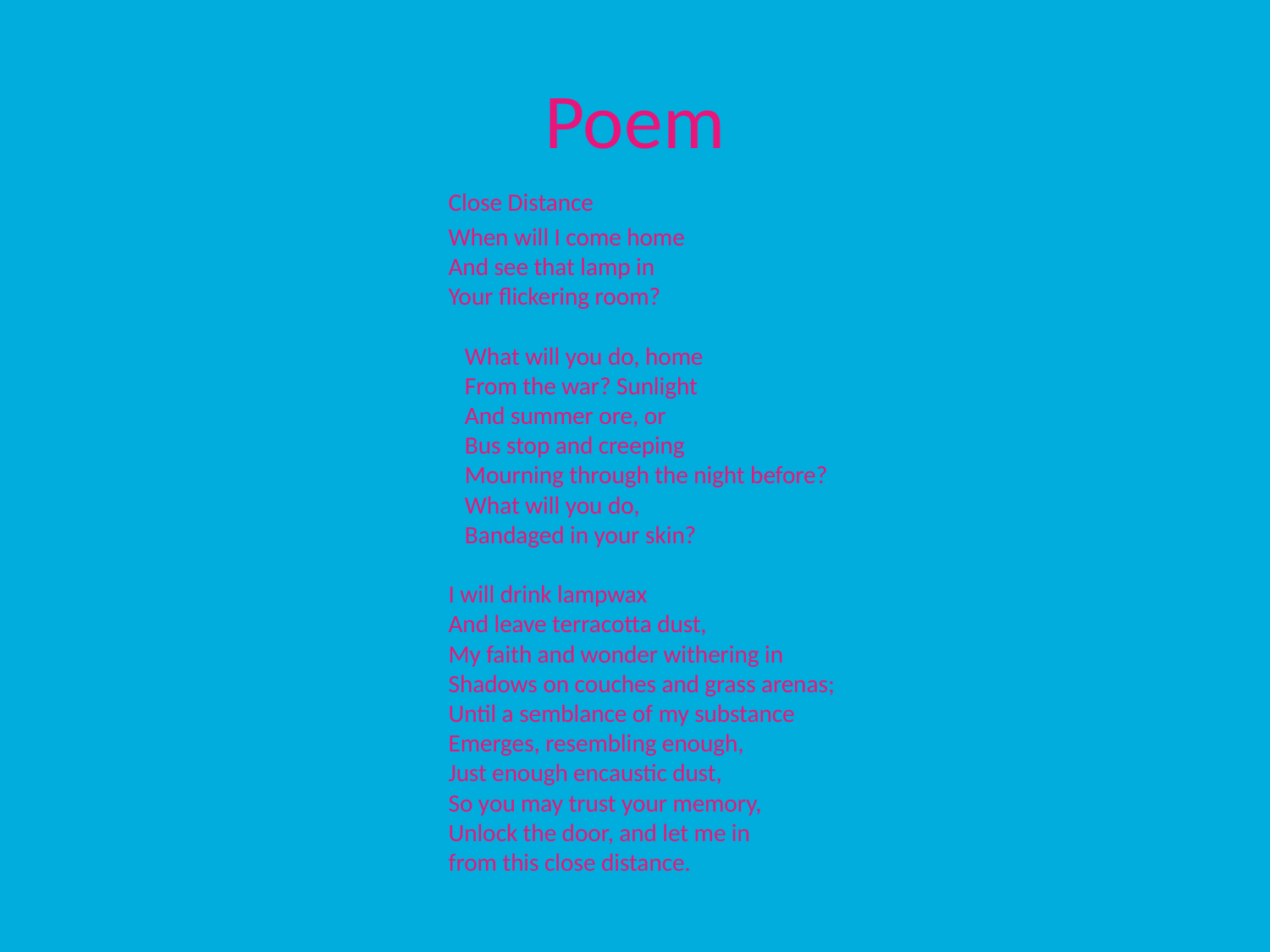

# Poem
	Close Distance
	When will I come home
And see that lamp in
Your flickering room?
   What will you do, home
   From the war? Sunlight
   And summer ore, or
   Bus stop and creeping
   Mourning through the night before?
   What will you do,
   Bandaged in your skin?
I will drink lampwax
And leave terracotta dust,
My faith and wonder withering in
Shadows on couches and grass arenas;
Until a semblance of my substance
Emerges, resembling enough,
Just enough encaustic dust,
So you may trust your memory,
Unlock the door, and let me in
from this close distance.